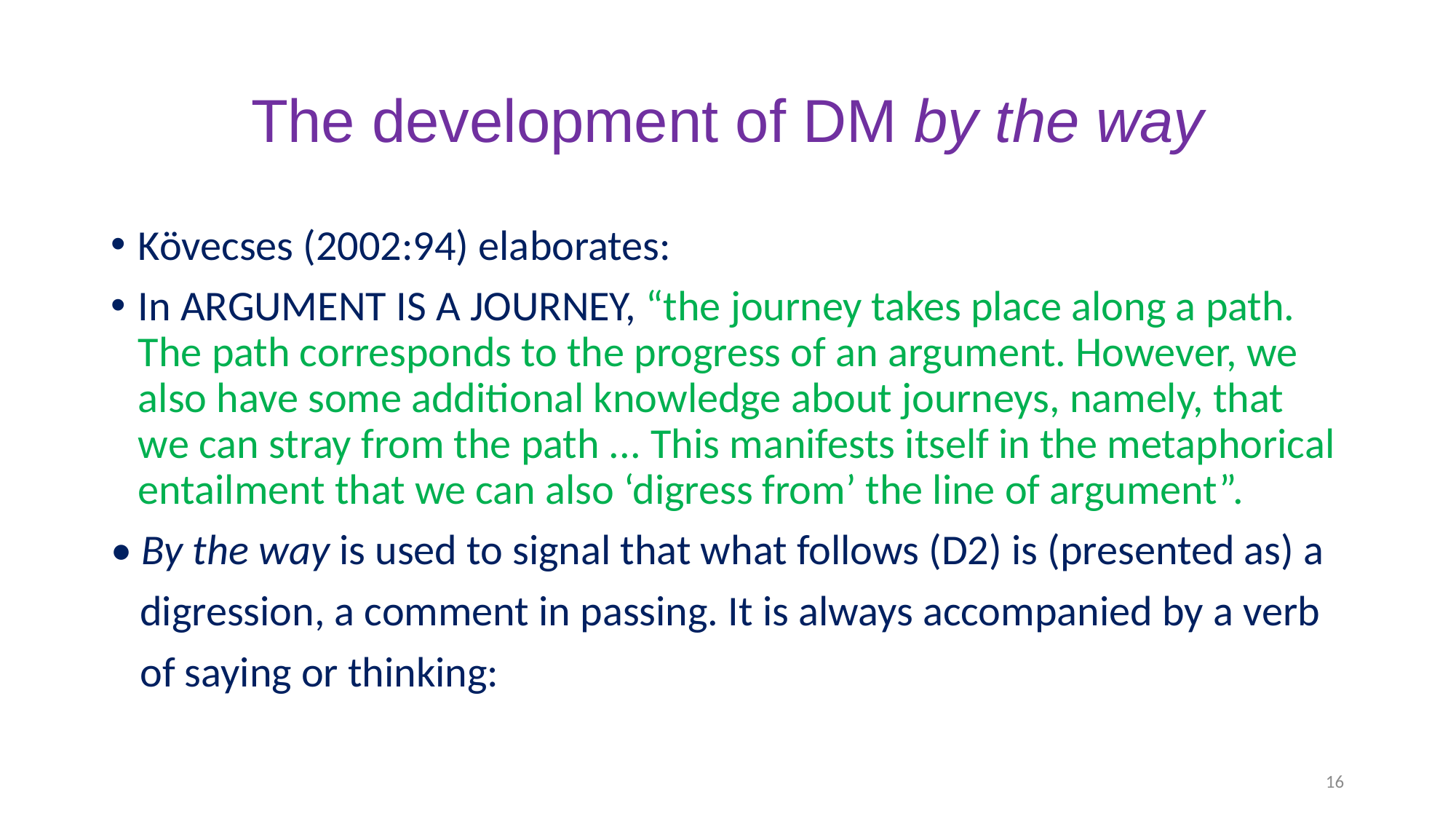

# The development of DM by the way
Kövecses (2002:94) elaborates:
In ARGUMENT IS A JOURNEY, “the journey takes place along a path. The path corresponds to the progress of an argument. However, we also have some additional knowledge about journeys, namely, that we can stray from the path ... This manifests itself in the metaphorical entailment that we can also ‘digress from’ the line of argument”.
• By the way is used to signal that what follows (D2) is (presented as) a
   digression, a comment in passing. It is always accompanied by a verb
   of saying or thinking:

16